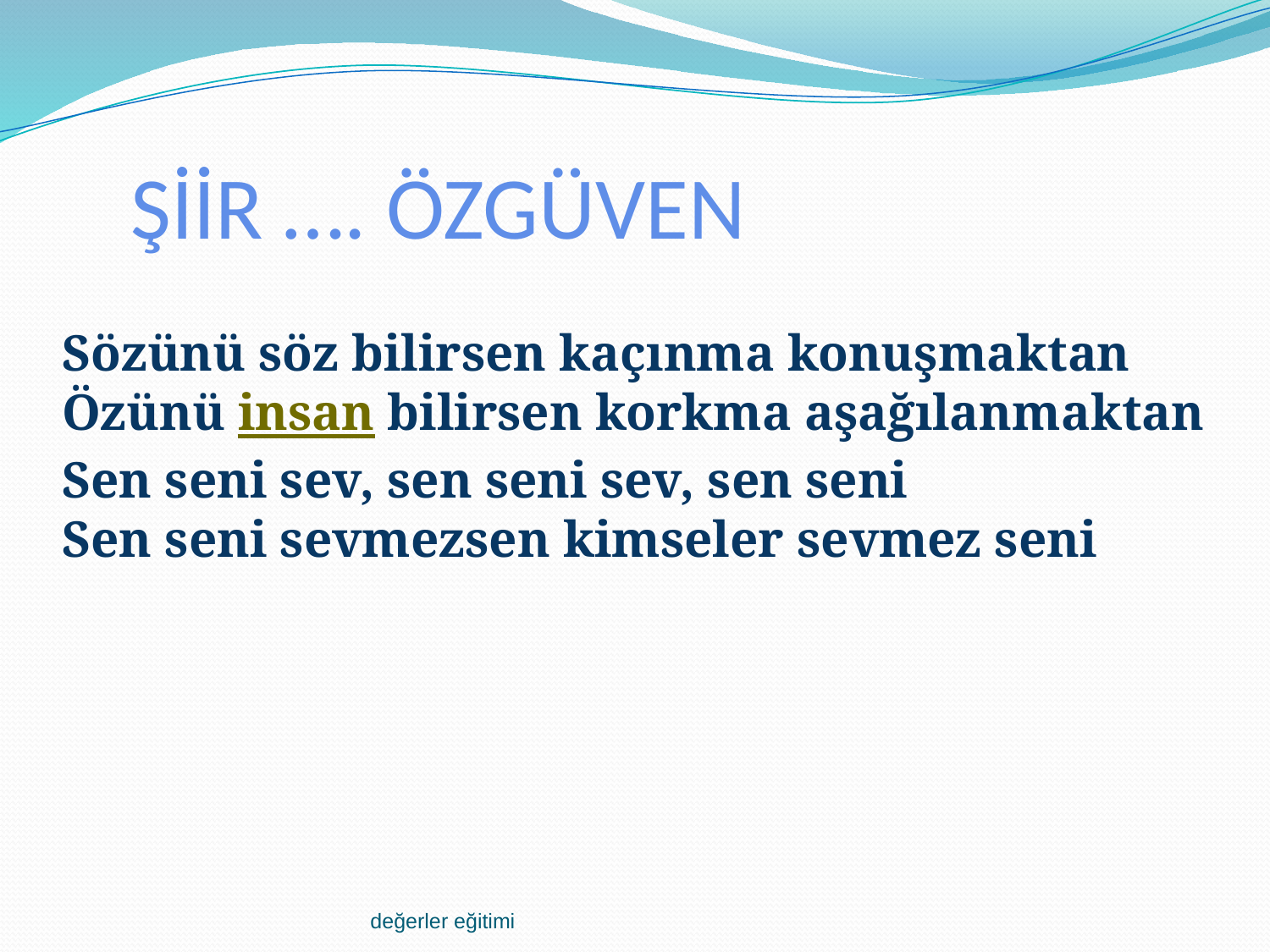

# ŞİİR …. ÖZGÜVEN

Sözünü söz bilirsen kaçınma konuşmaktan
Özünü insan bilirsen korkma aşağılanmaktan
Sen seni sev, sen seni sev, sen seni
Sen seni sevmezsen kimseler sevmez seni
değerler eğitimi